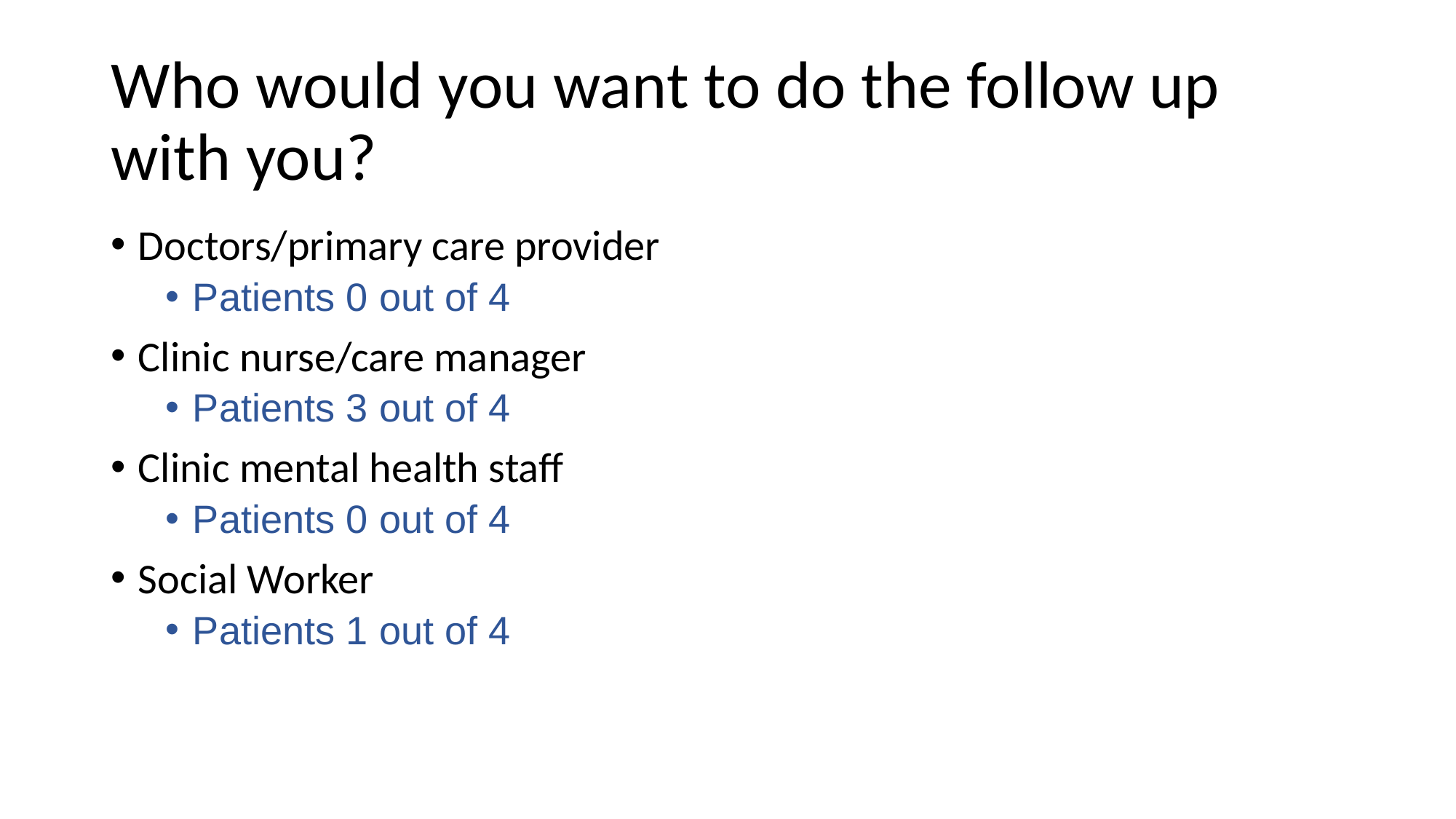

# Who would you want to do the follow up with you?
Doctors/primary care provider
Patients 0 out of 4
Clinic nurse/care manager
Patients 3 out of 4
Clinic mental health staff
Patients 0 out of 4
Social Worker
Patients 1 out of 4